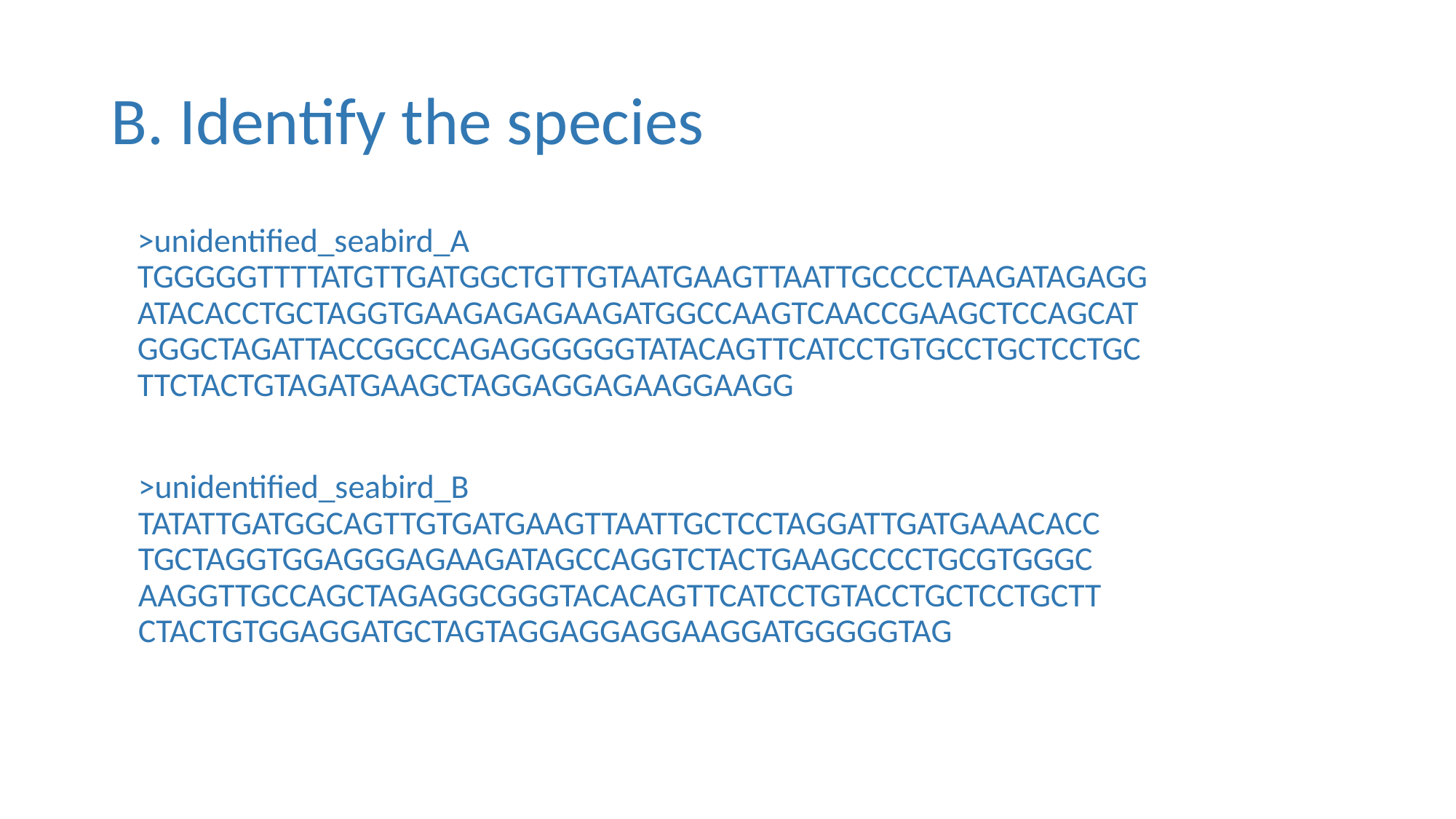

# B. Identify the species
>unidentified_seabird_A
TGGGGGTTTTATGTTGATGGCTGTTGTAATGAAGTTAATTGCCCCTAAGATAGAGGATACACCTGCTAGGTGAAGAGAGAAGATGGCCAAGTCAACCGAAGCTCCAGCATGGGCTAGATTACCGGCCAGAGGGGGGTATACAGTTCATCCTGTGCCTGCTCCTGCTTCTACTGTAGATGAAGCTAGGAGGAGAAGGAAGG

>unidentified_seabird_B
TATATTGATGGCAGTTGTGATGAAGTTAATTGCTCCTAGGATTGATGAAACACCTGCTAGGTGGAGGGAGAAGATAGCCAGGTCTACTGAAGCCCCTGCGTGGGCAAGGTTGCCAGCTAGAGGCGGGTACACAGTTCATCCTGTACCTGCTCCTGCTTCTACTGTGGAGGATGCTAGTAGGAGGAGGAAGGATGGGGGTAG